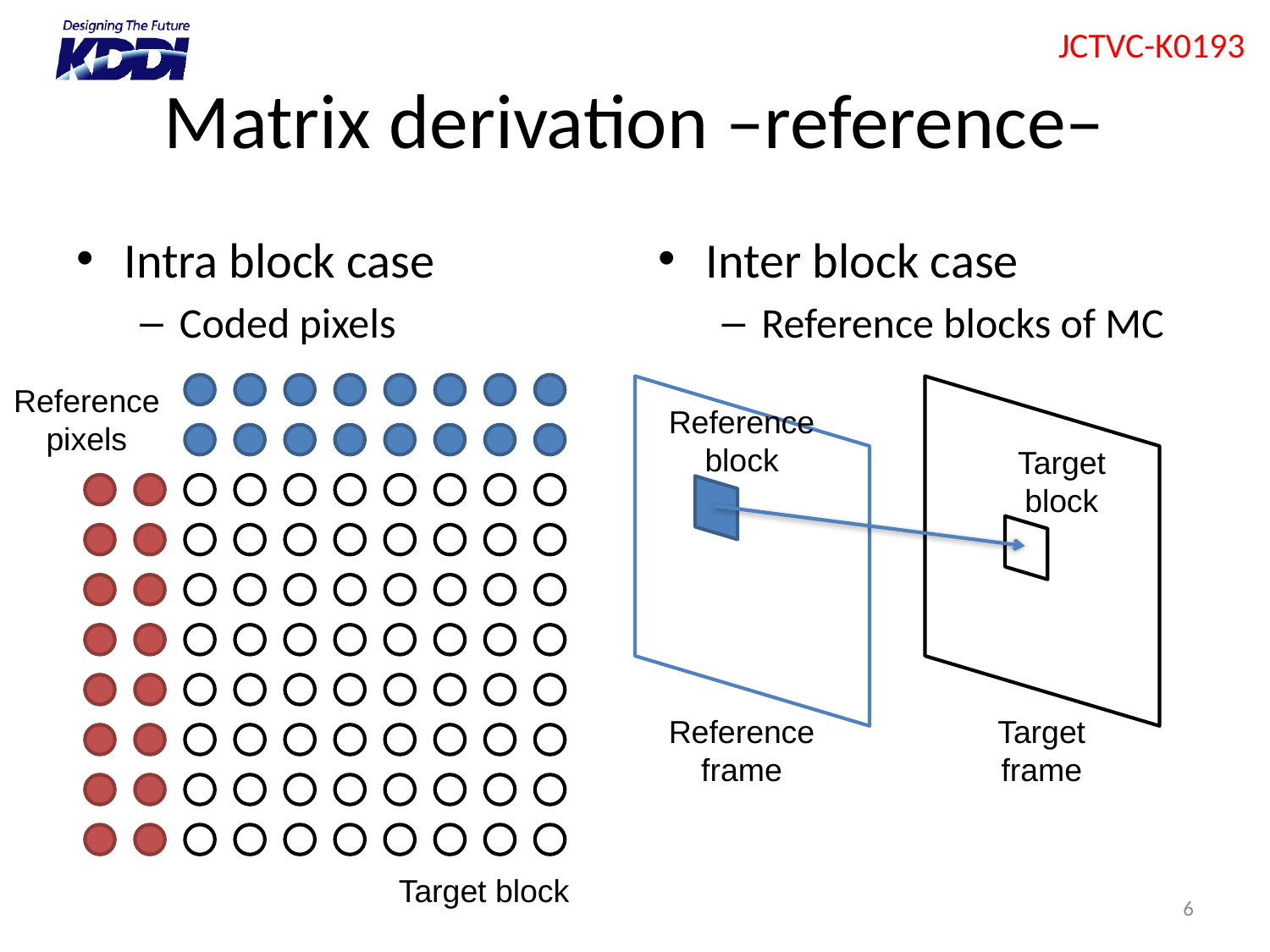

# Matrix derivation –reference–
Intra block case
Coded pixels
Inter block case
Reference blocks of MC
Reference
pixels

Reference
block

Target
block

Reference
frame
Target
frame
Target block
6